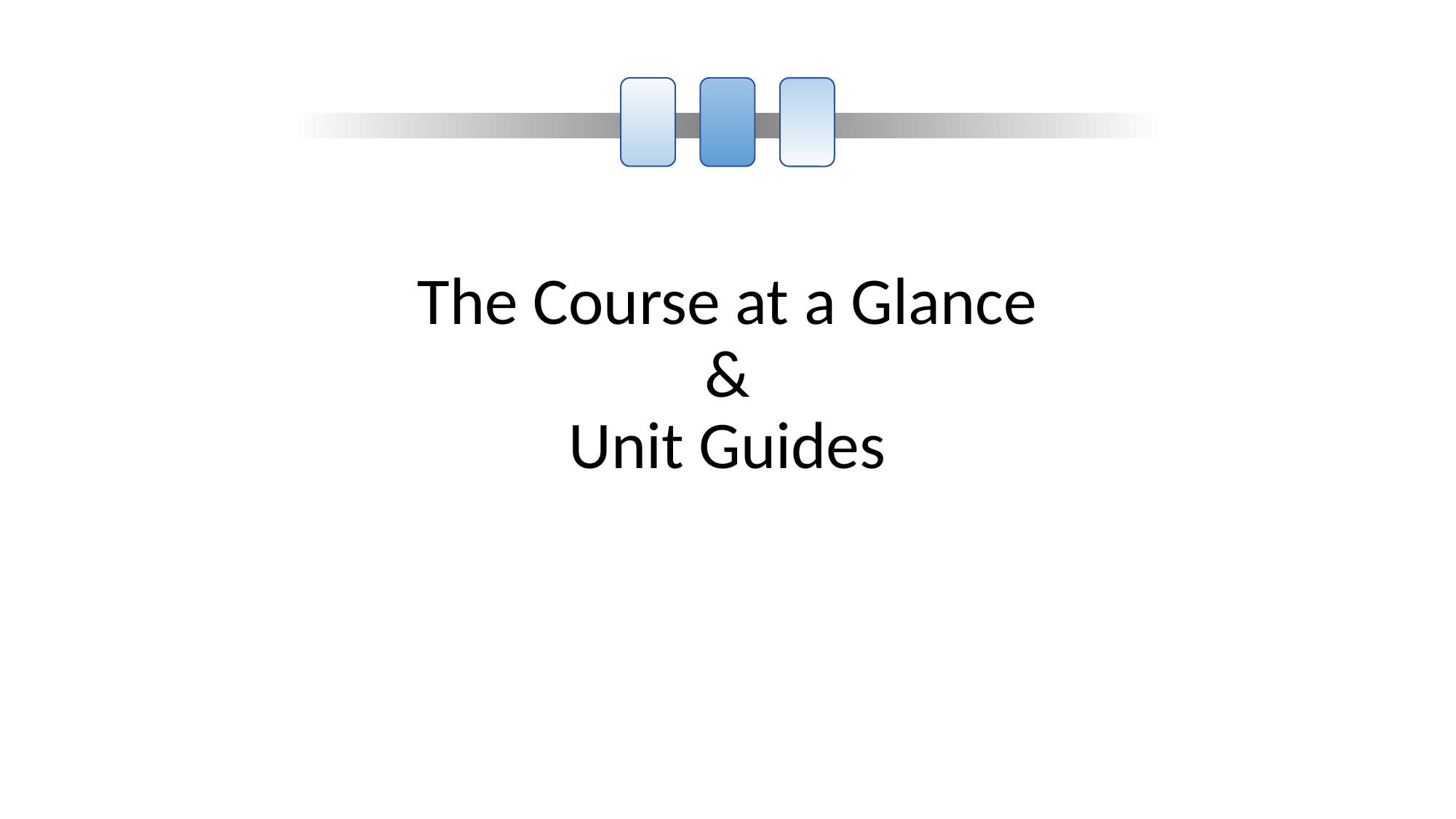

# The Course at a Glance & Unit Guides